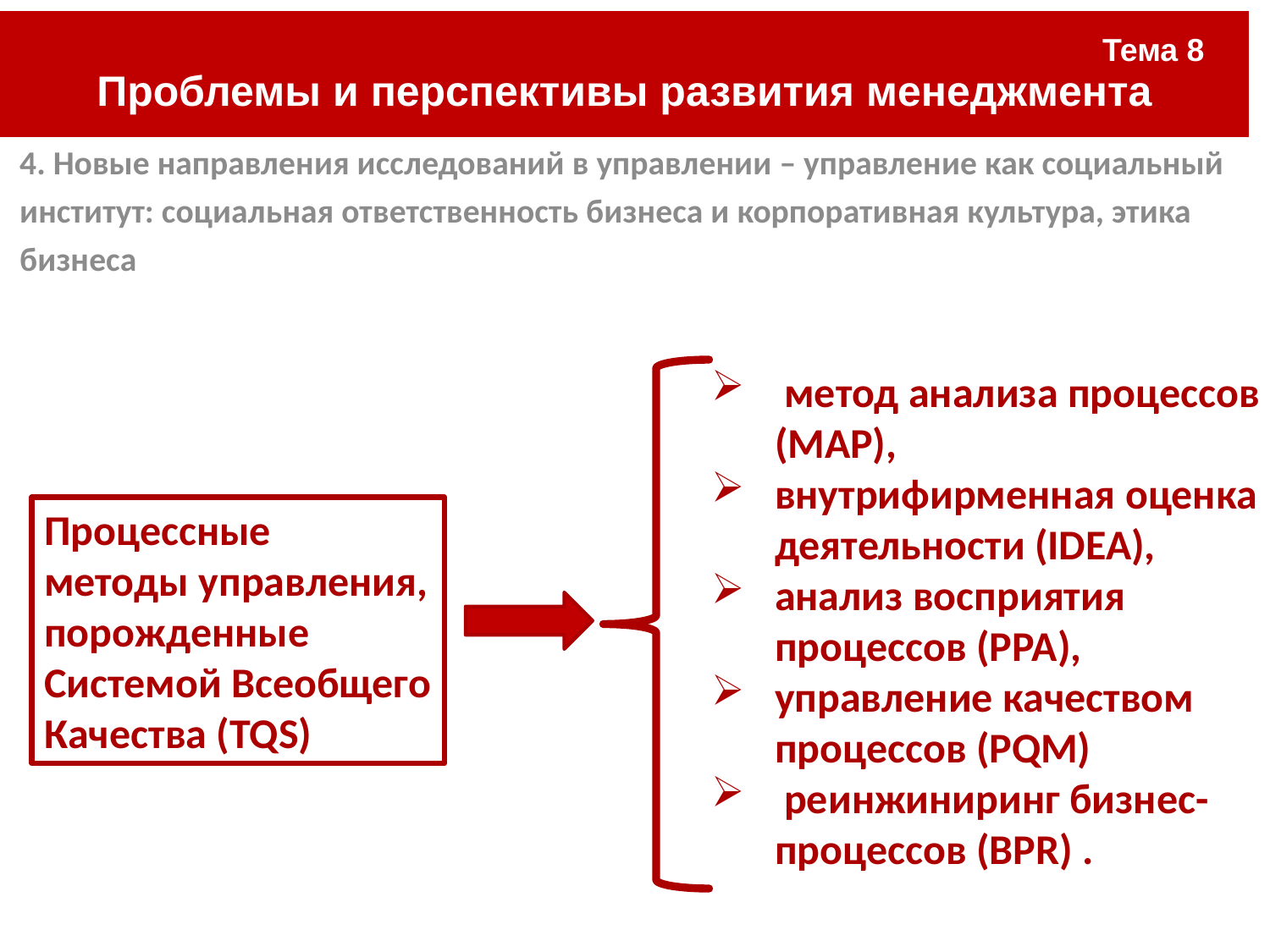

| Тема 8 Проблемы и перспективы развития менеджмента |
| --- |
4. Новые направления исследований в управлении – управление как социальный институт: социальная ответственность бизнеса и корпоративная культура, этика бизнеса

#

 метод анализа процессов (МАР),
внутрифирменная оценка деятельности (IDEA),
анализ восприятия процессов (РРА),
управление качеством процессов (PQM)
 реинжиниринг бизнес-процессов (BPR) .

Процессные  методы управления, порожденные Системой Всеобщего Качества (TQS)